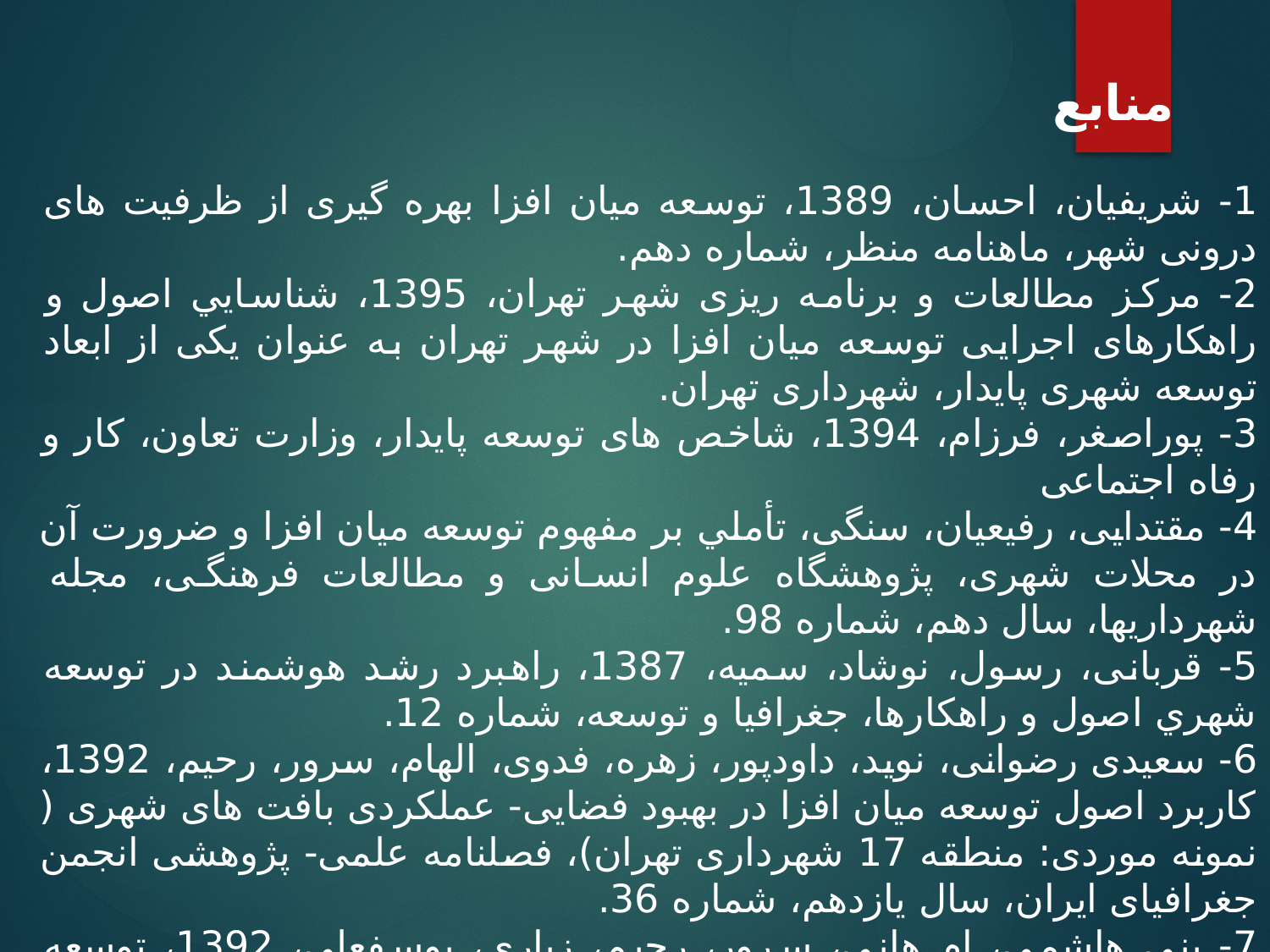

منابع

1- شریفیان، احسان، 1389، توسعه میان افزا بهره گیری از ظرفیت های درونی شهر، ماهنامه منظر، شماره دهم.
2- مرکز مطالعات و برنامه ریزی شهر تهران، 1395، شناسایي اصول و راهکارهای اجرایی توسعه میان افزا در شهر تهران به عنوان یکی از ابعاد توسعه شهری پایدار، شهرداری تهران.
3- پوراصغر، فرزام، 1394، شاخص های توسعه پایدار، وزارت تعاون، کار و رفاه اجتماعی
4- مقتدایی، رفیعیان، سنگی، تأملي بر مفهوم توسعه ميان افزا و ضرورت آن در محلات شهرى، پژوهشگاه علوم انسانی و مطالعات فرهنگی، مجله شهرداریها، سال دهم، شماره 98.
5- قربانی، رسول، نوشاد، سمیه، 1387، راهبرد رشد هوشمند در توسعه شهري اصول و راهكارها، جغرافیا و توسعه، شماره 12.
6- سعیدی رضوانی، نوید، داودپور، زهره، فدوی، الهام، سرور، رحیم، 1392، کاربرد اصول توسعه میان افزا در بهبود فضایی- عملکردی بافت های شهری ( نمونه موردی: منطقه 17 شهرداری تهران)، فصلنامه علمی- پژوهشی انجمن جغرافیای ایران، سال یازدهم، شماره 36.
7- بنی هاشمی، ام هانی، سرور، رحیم، زیاری، یوسفعلی، 1392، توسعه میان افزا در بافت هاي فرسوده شهري (مورد مطالعه: محله خانی آباد تهران)، فصلنامه جغرافیایی سرزمین، سال دهم، شماره 40.